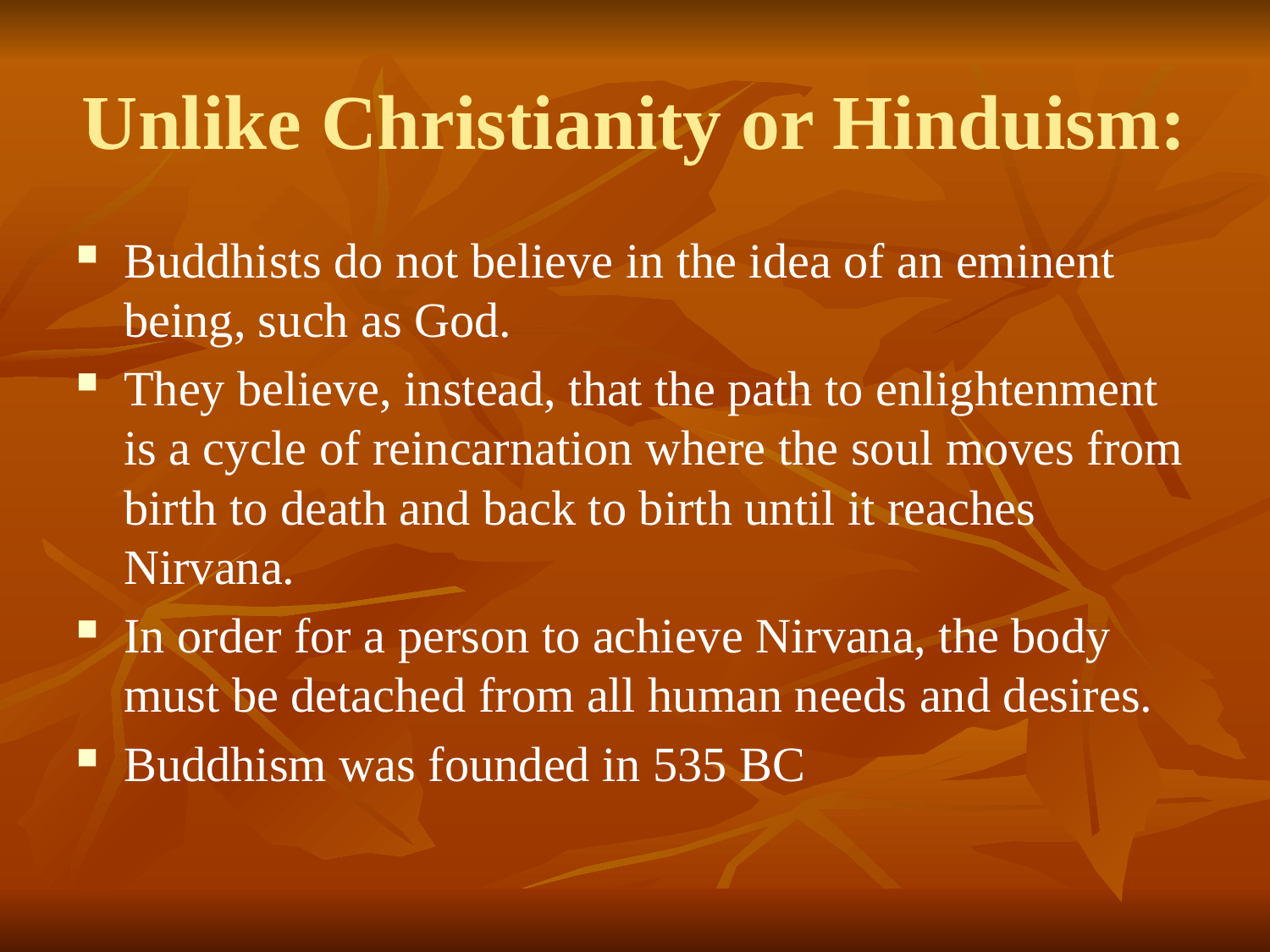

# Unlike Christianity or Hinduism:
Buddhists do not believe in the idea of an eminent being, such as God.
They believe, instead, that the path to enlightenment is a cycle of reincarnation where the soul moves from birth to death and back to birth until it reaches Nirvana.
In order for a person to achieve Nirvana, the body must be detached from all human needs and desires.
Buddhism was founded in 535 BC